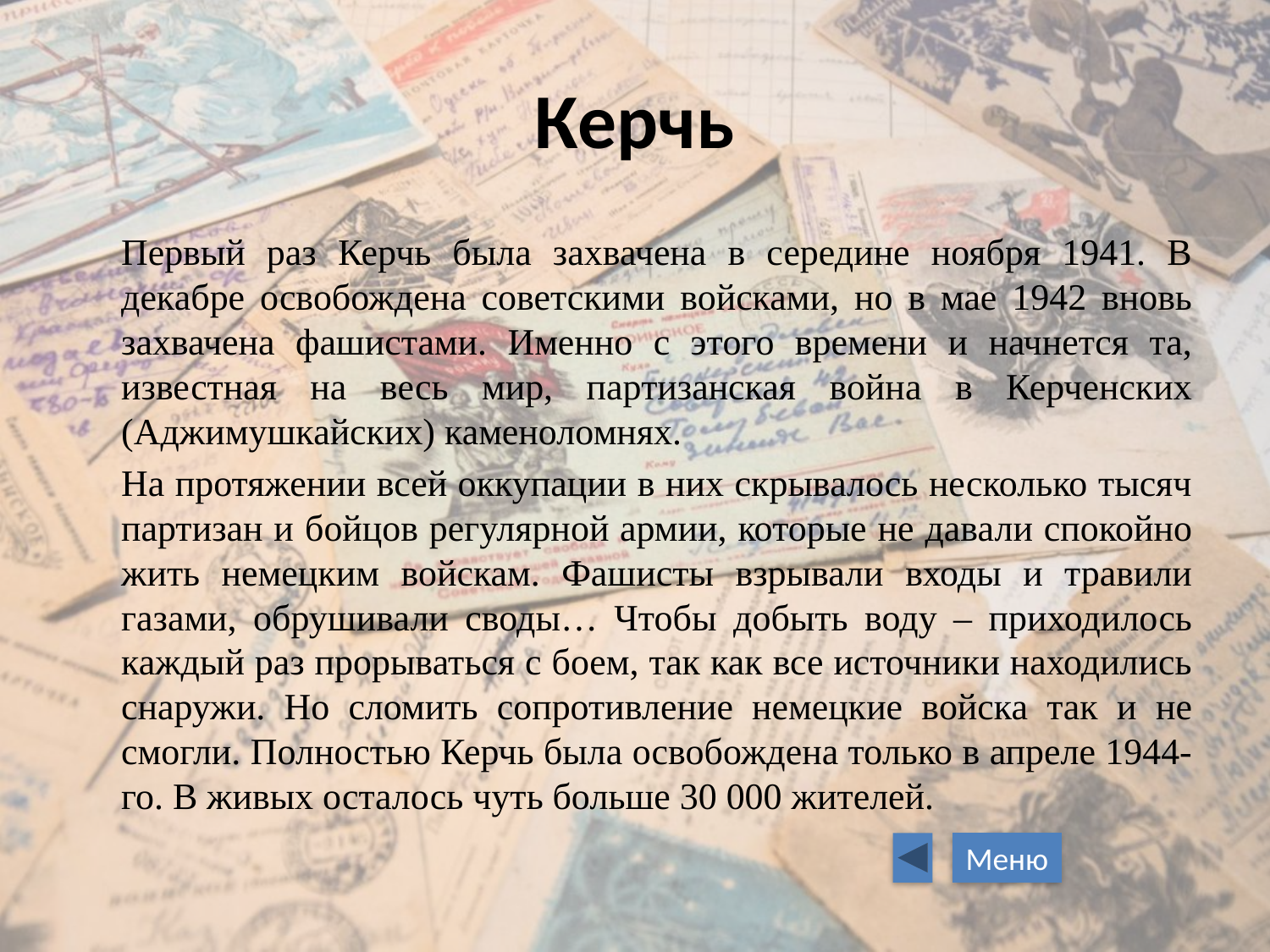

# Керчь
	Первый раз Керчь была захвачена в середине ноября 1941. В декабре освобождена советскими войсками, но в мае 1942 вновь захвачена фашистами. Именно с этого времени и начнется та, известная на весь мир, партизанская война в Керченских (Аджимушкайских) каменоломнях.
	На протяжении всей оккупации в них скрывалось несколько тысяч партизан и бойцов регулярной армии, которые не давали спокойно жить немецким войскам. Фашисты взрывали входы и травили газами, обрушивали своды… Чтобы добыть воду – приходилось каждый раз прорываться с боем, так как все источники находились снаружи. Но сломить сопротивление немецкие войска так и не смогли. Полностью Керчь была освобождена только в апреле 1944-го. В живых осталось чуть больше 30 000 жителей.

Меню